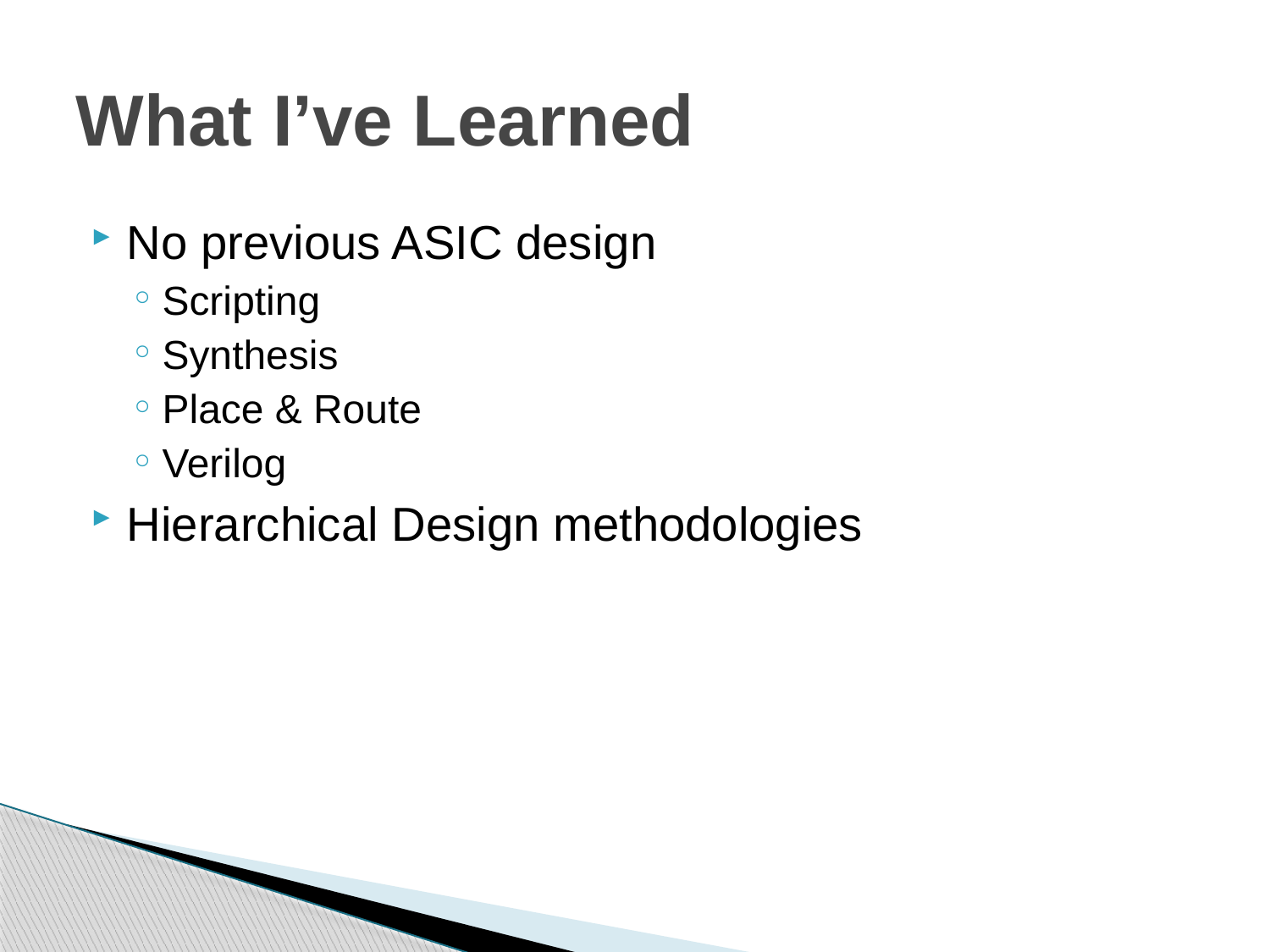

# What I’ve Learned
No previous ASIC design
Scripting
Synthesis
Place & Route
Verilog
Hierarchical Design methodologies